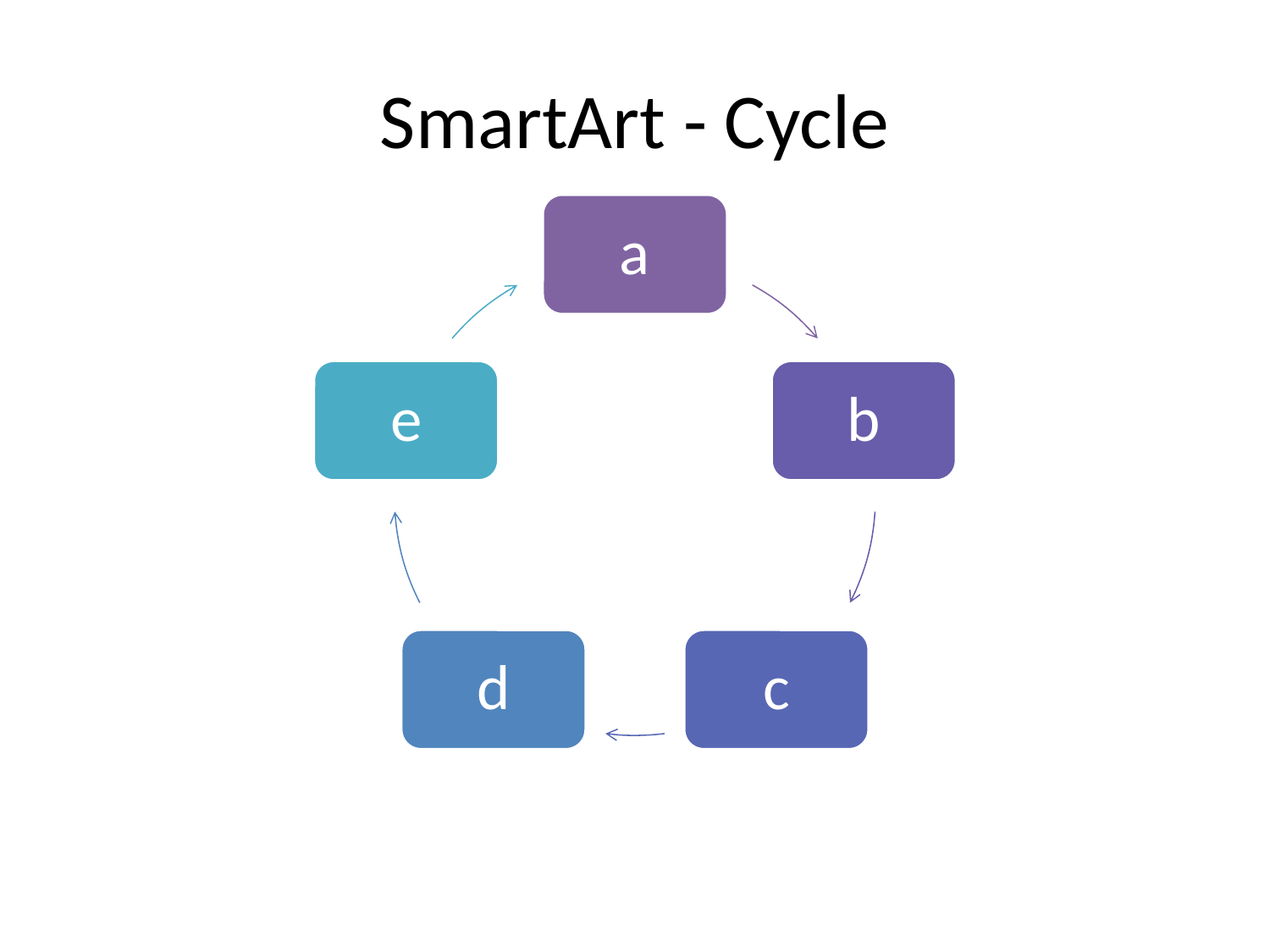

# SmartArt - Cycle
a
b
c
d
e